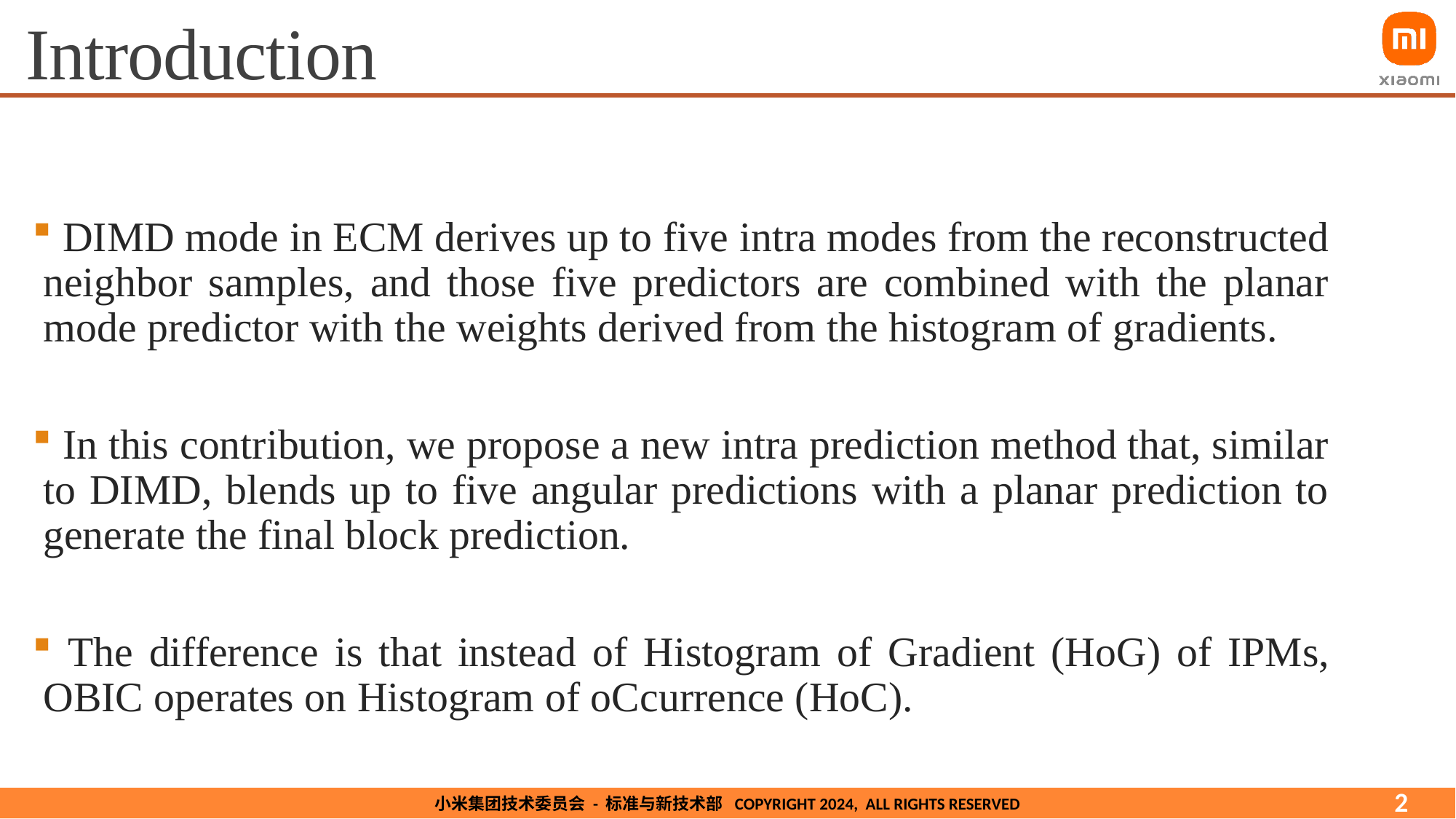

# Introduction

 DIMD mode in ECM derives up to five intra modes from the reconstructed neighbor samples, and those five predictors are combined with the planar mode predictor with the weights derived from the histogram of gradients.

 In this contribution, we propose a new intra prediction method that, similar to DIMD, blends up to five angular predictions with a planar prediction to generate the final block prediction.

 The difference is that instead of Histogram of Gradient (HoG) of IPMs, OBIC operates on Histogram of oCcurrence (HoC).

2